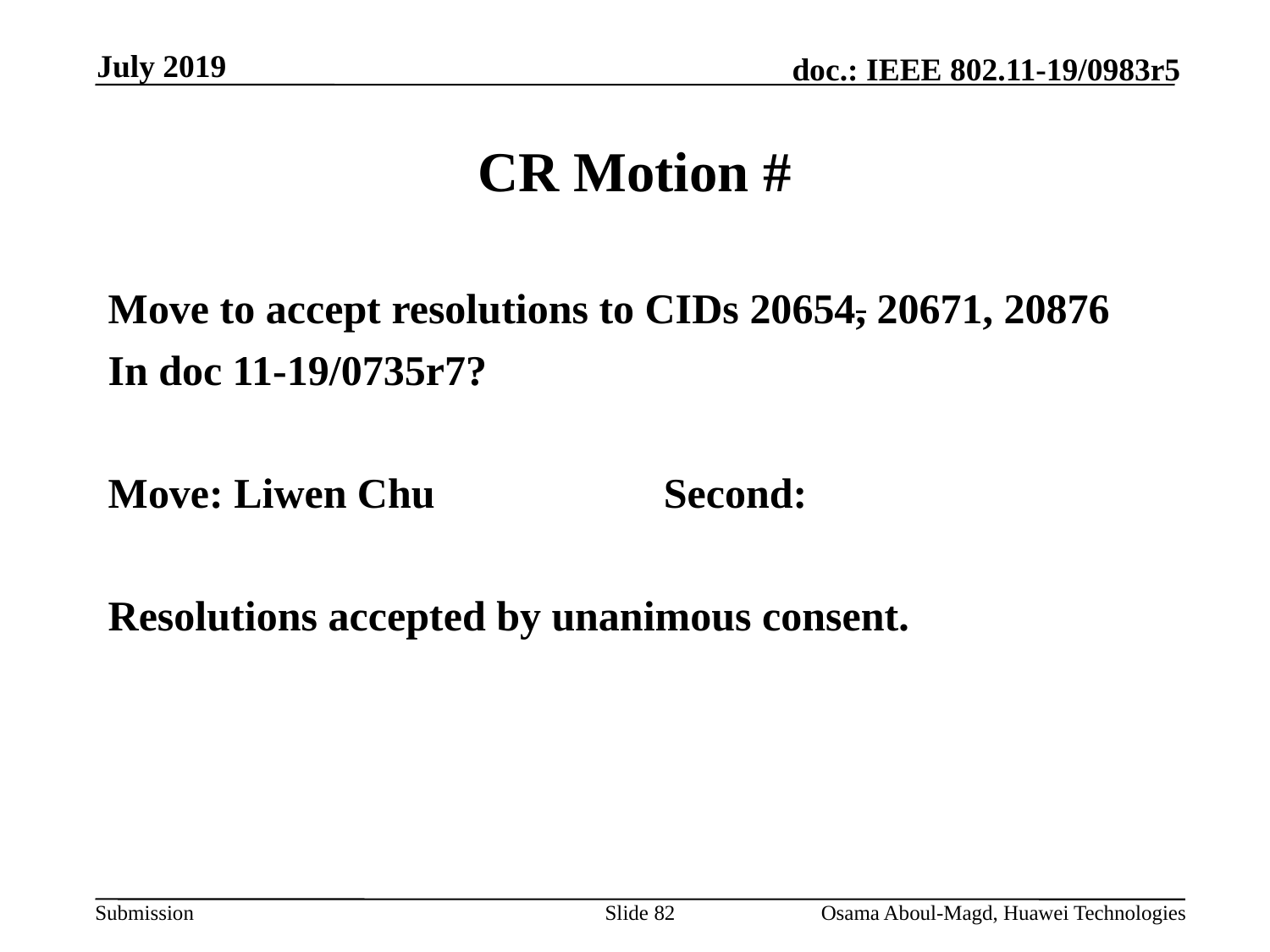

July 2019
# CR Motion #
Move to accept resolutions to CIDs 20654, 20671, 20876
In doc 11-19/0735r7?

Move: Liwen Chu		Second:

Resolutions accepted by unanimous consent.

Slide 82
Osama Aboul-Magd, Huawei Technologies